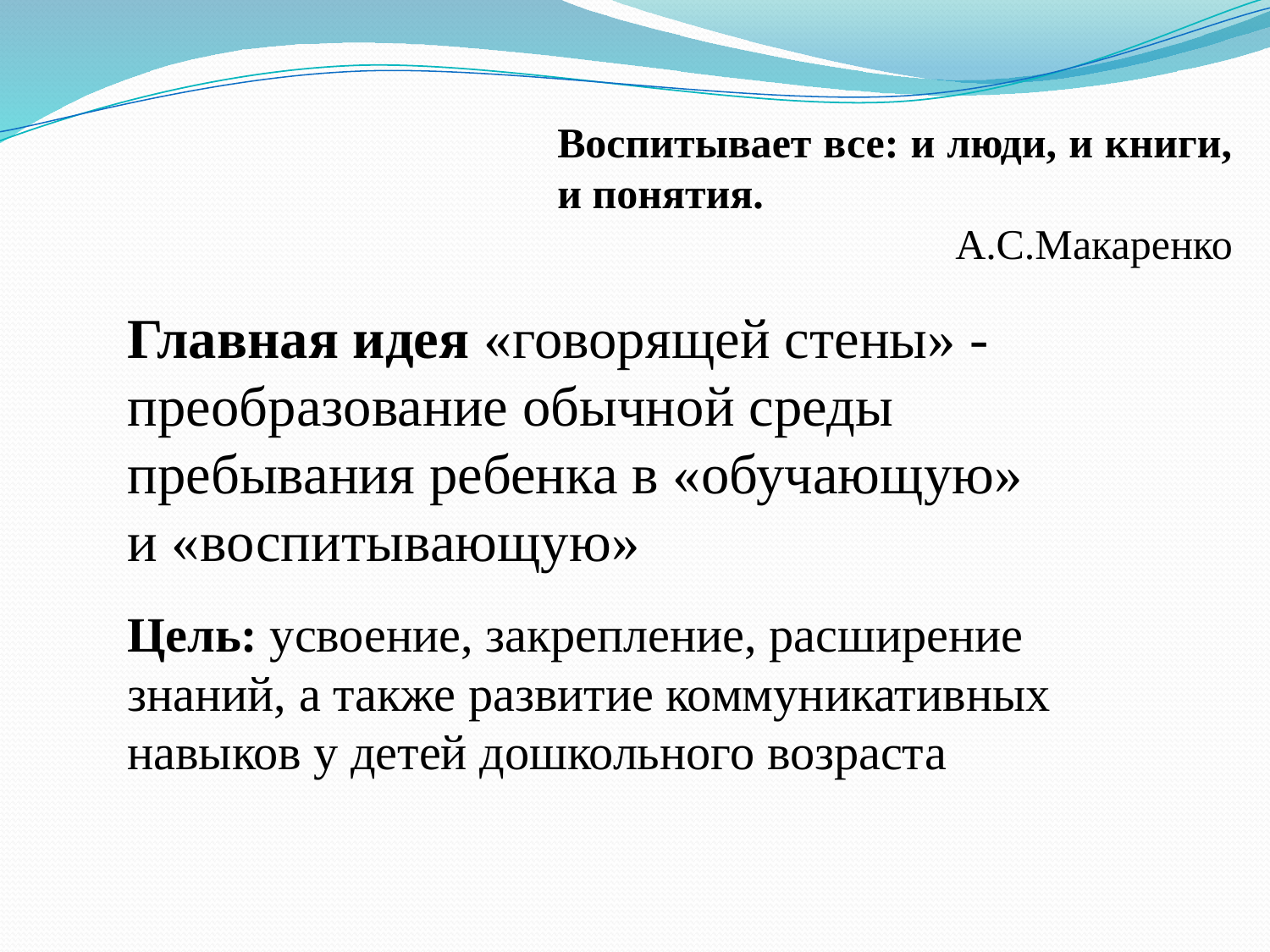

Воспитывает все: и люди, и книги, и понятия.
А.С.Макаренко
Главная идея «говорящей стены» - преобразование обычной среды пребывания ребенка в «обучающую» и «воспитывающую»
Цель: усвоение, закрепление, расширение знаний, а также развитие коммуникативных навыков у детей дошкольного возраста